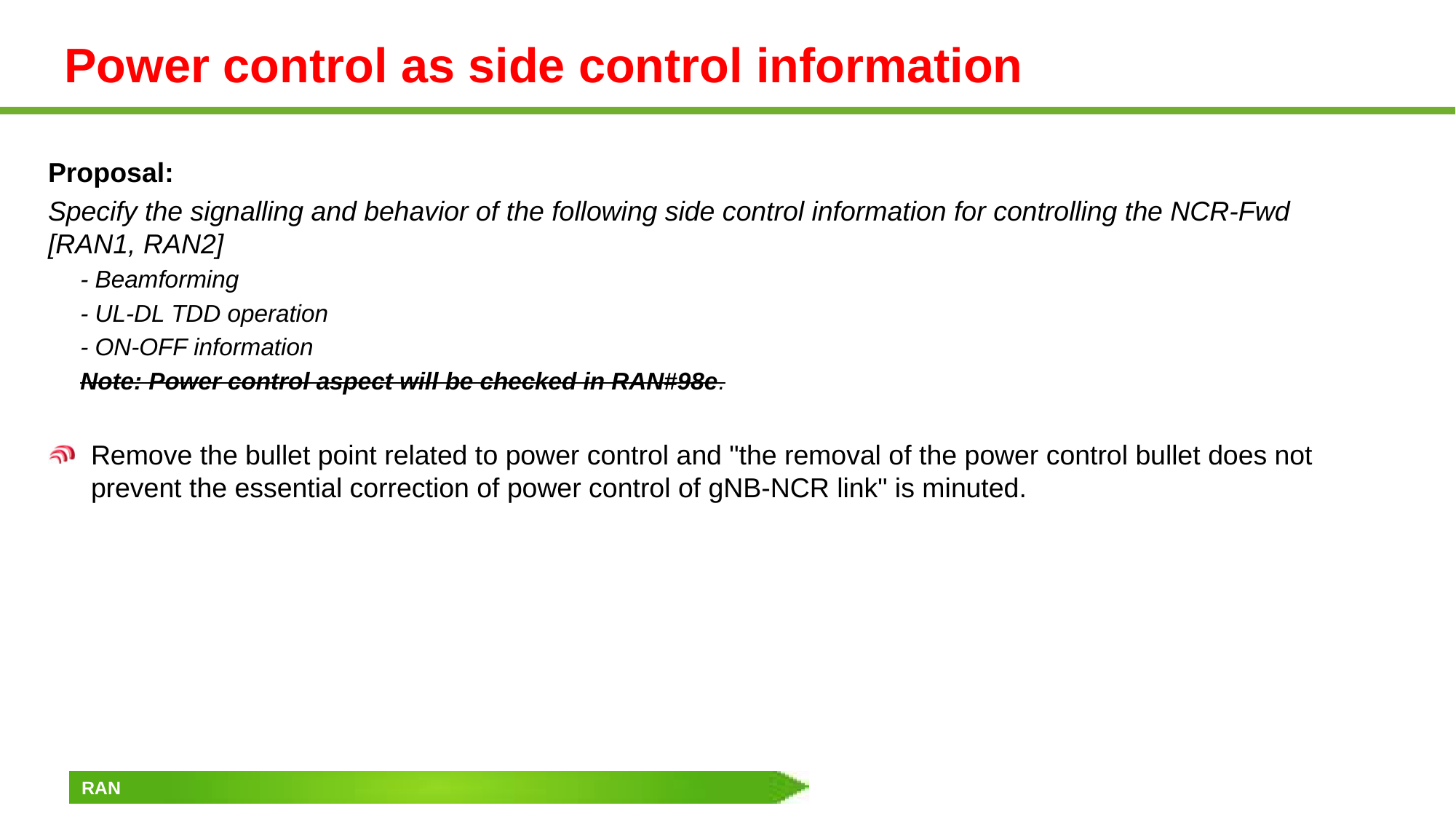

# Power control as side control information

Proposal:
Specify the signalling and behavior of the following side control information for controlling the NCR-Fwd [RAN1, RAN2]
- Beamforming
- UL-DL TDD operation
- ON-OFF information
Note: Power control aspect will be checked in RAN#98e.

Remove the bullet point related to power control and "the removal of the power control bullet does not prevent the essential correction of power control of gNB-NCR link" is minuted.